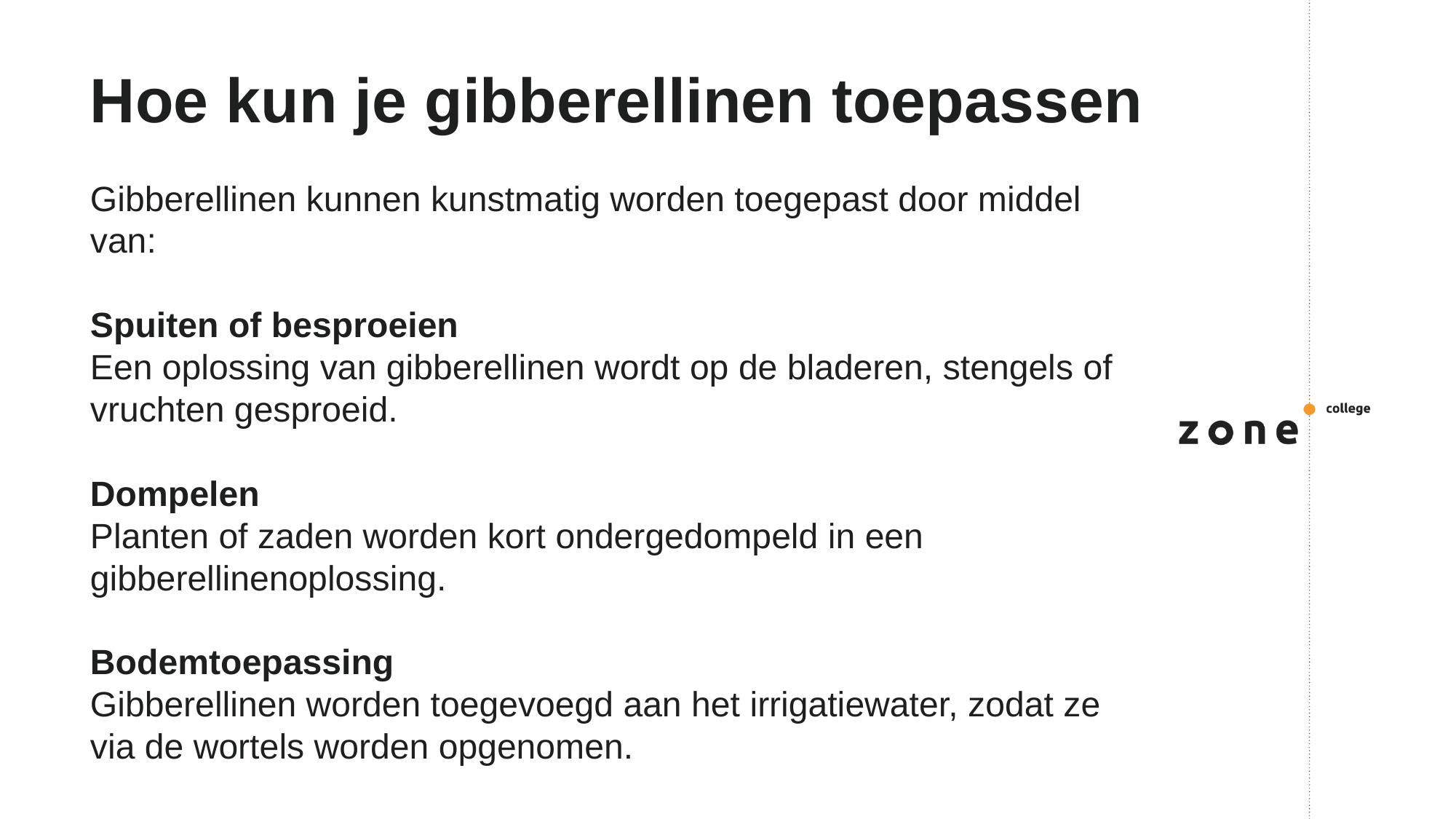

# Hoe kun je gibberellinen toepassen
Gibberellinen kunnen kunstmatig worden toegepast door middel van:

Spuiten of besproeien
Een oplossing van gibberellinen wordt op de bladeren, stengels of vruchten gesproeid.

Dompelen
Planten of zaden worden kort ondergedompeld in een gibberellinenoplossing.

Bodemtoepassing
Gibberellinen worden toegevoegd aan het irrigatiewater, zodat ze via de wortels worden opgenomen.